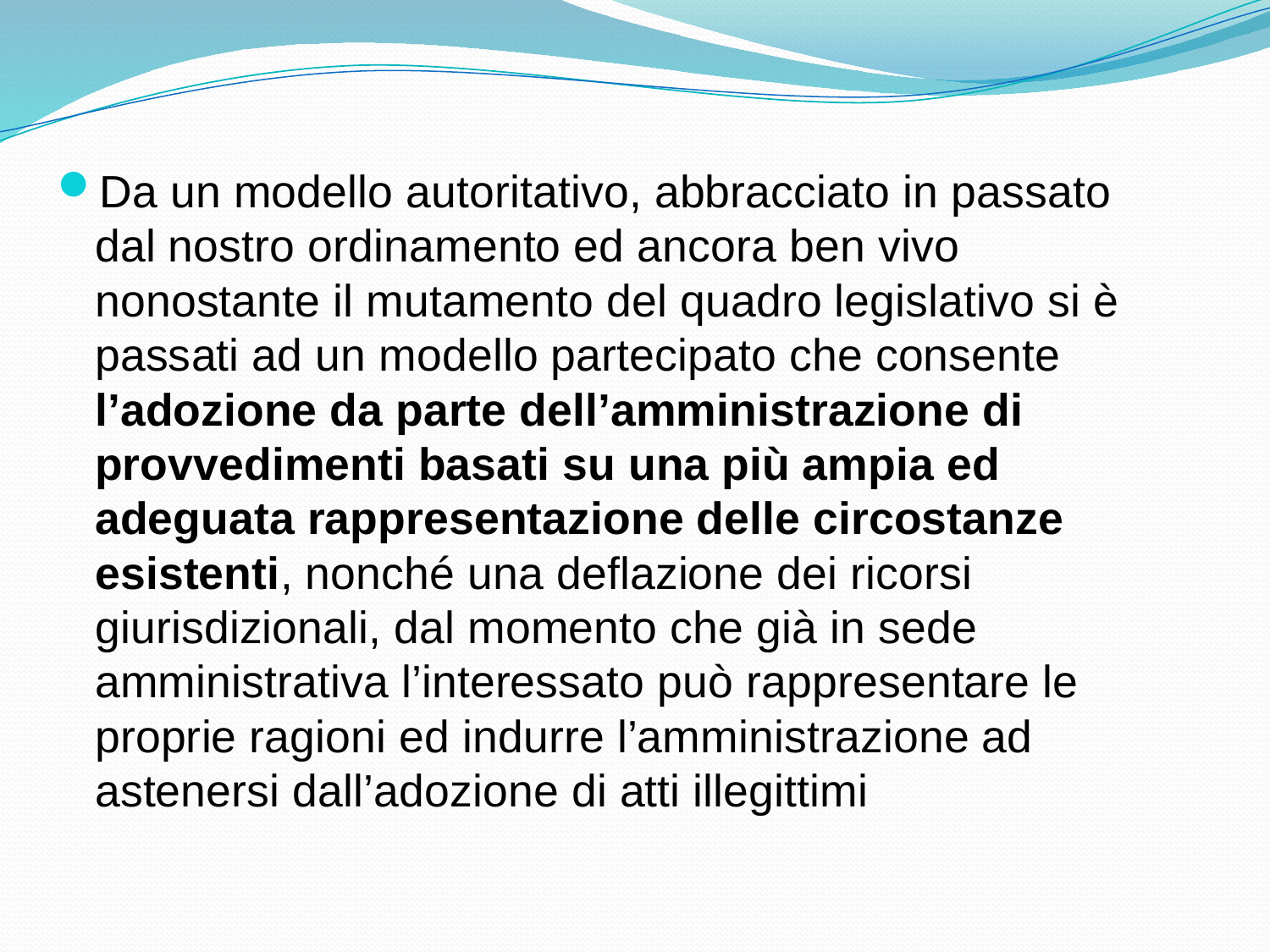

Da un modello autoritativo, abbracciato in passato dal nostro ordinamento ed ancora ben vivo nonostante il mutamento del quadro legislativo si è passati ad un modello partecipato che consente l’adozione da parte dell’amministrazione di provvedimenti basati su una più ampia ed adeguata rappresentazione delle circostanze esistenti, nonché una deflazione dei ricorsi giurisdizionali, dal momento che già in sede amministrativa l’interessato può rappresentare le proprie ragioni ed indurre l’amministrazione ad astenersi dall’adozione di atti illegittimi